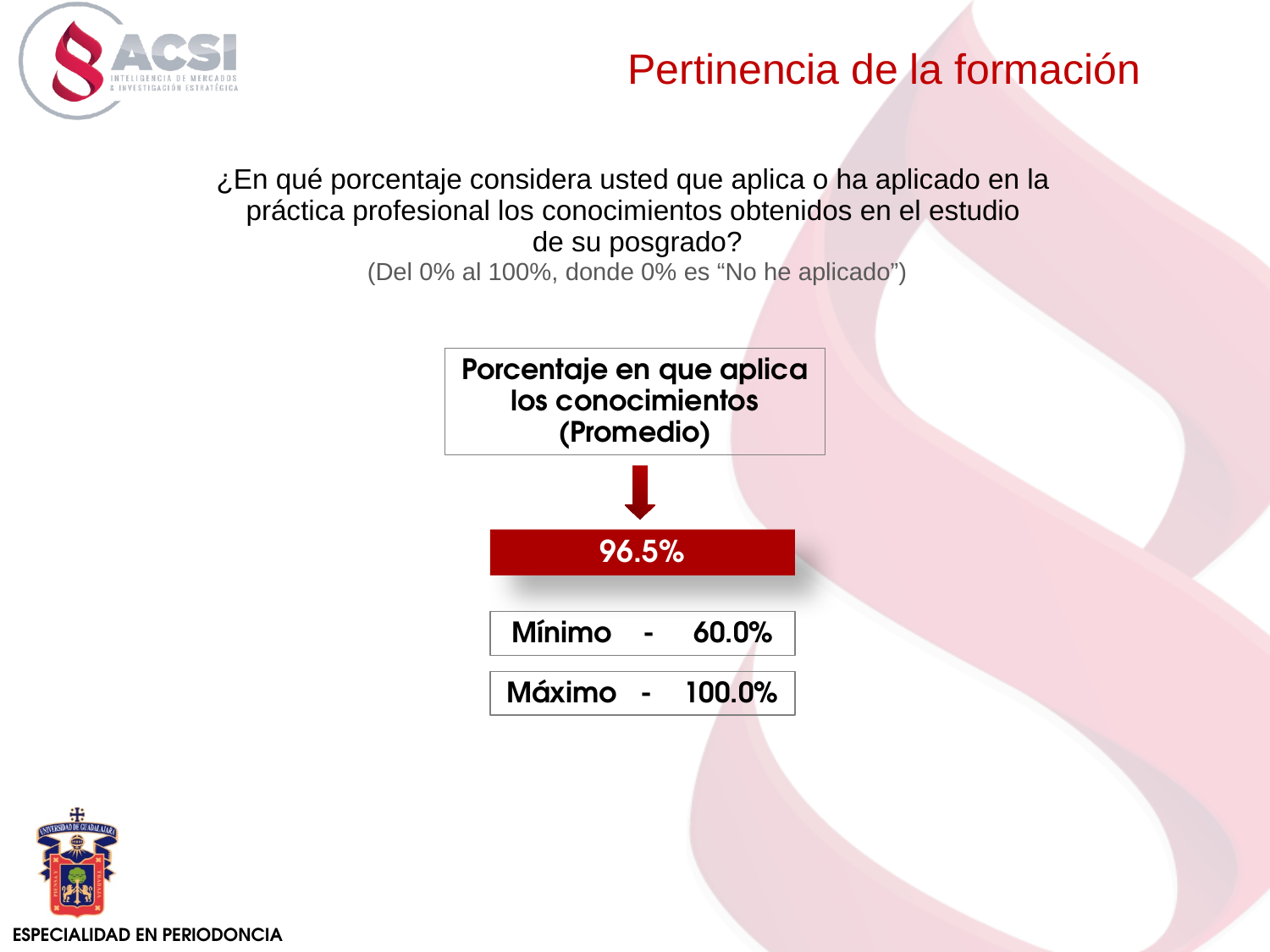

Pertinencia de la formación
¿En qué porcentaje considera usted que aplica o ha aplicado en la
práctica profesional los conocimientos obtenidos en el estudio
de su posgrado?
(Del 0% al 100%, donde 0% es “No he aplicado”)
Porcentaje en que aplica los conocimientos
(Promedio)

96.5%
Mínimo    -     60.0%
Máximo   -    100.0%